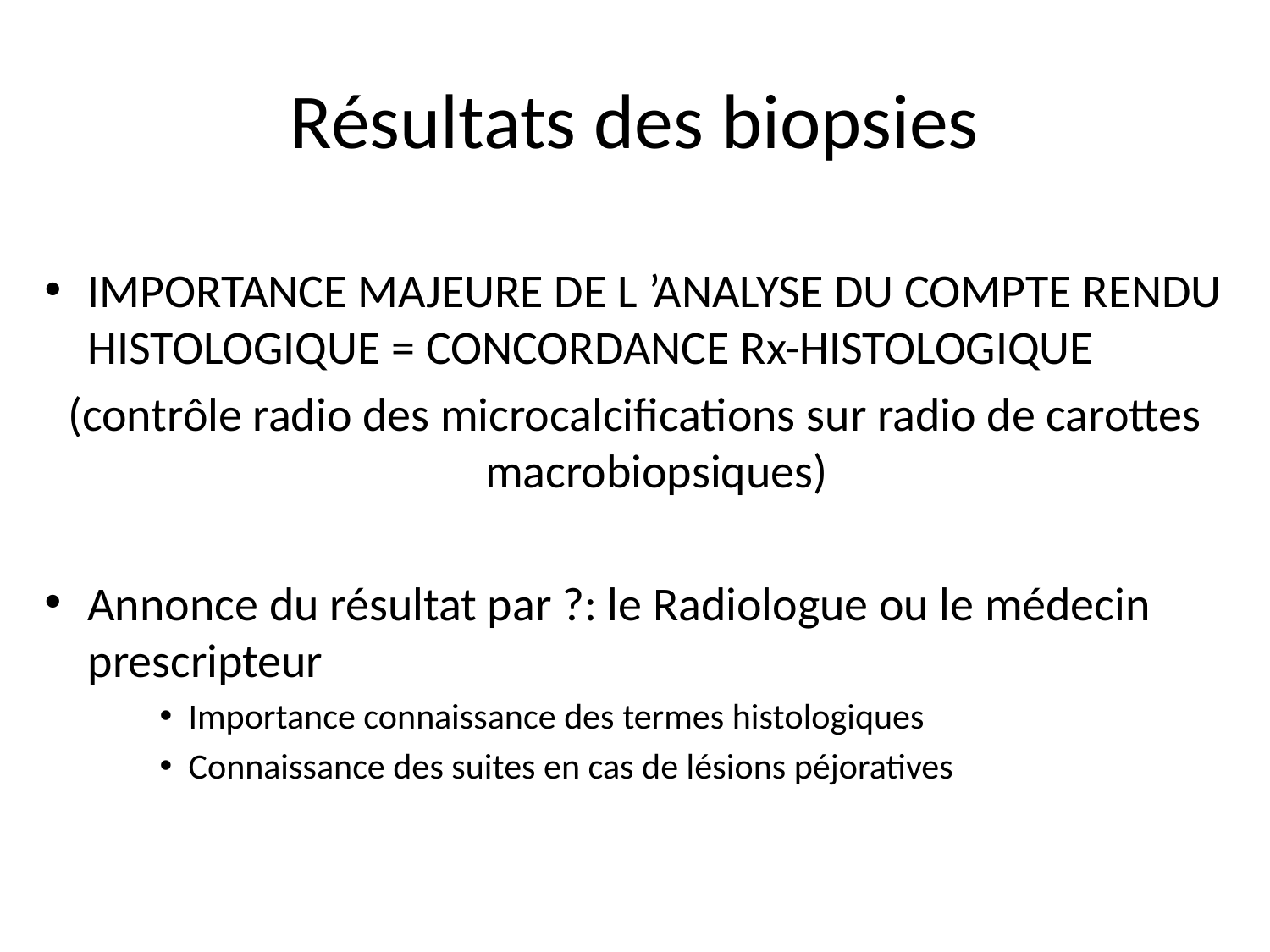

# Résultats des biopsies
IMPORTANCE MAJEURE DE L ’ANALYSE DU COMPTE RENDU HISTOLOGIQUE = CONCORDANCE Rx-HISTOLOGIQUE
(contrôle radio des microcalcifications sur radio de carottes macrobiopsiques)

Annonce du résultat par ?: le Radiologue ou le médecin prescripteur
Importance connaissance des termes histologiques
Connaissance des suites en cas de lésions péjoratives